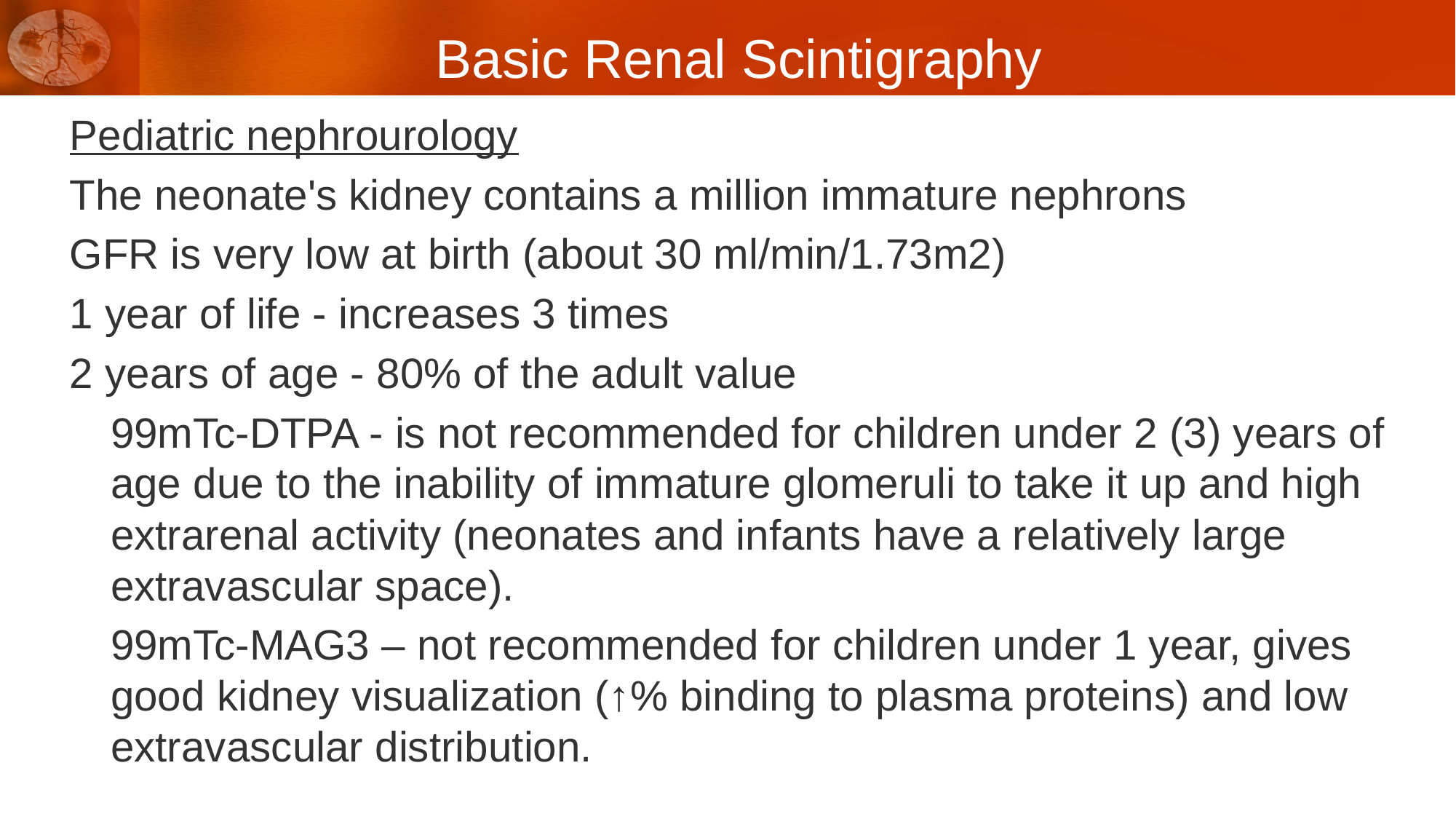

# Basic Renal Scintigraphy
Pediatric nephrourology
The neonate's kidney contains a million immature nephrons
GFR is very low at birth (about 30 ml/min/1.73m2)
1 year of life - increases 3 times
2 years of age - 80% of the adult value
99mTc-DTPA - is not recommended for children under 2 (3) years of age due to the inability of immature glomeruli to take it up and high extrarenal activity (neonates and infants have a relatively large extravascular space).
99mTc-MAG3 – not recommended for children under 1 year, gives good kidney visualization (↑% binding to plasma proteins) and low extravascular distribution.